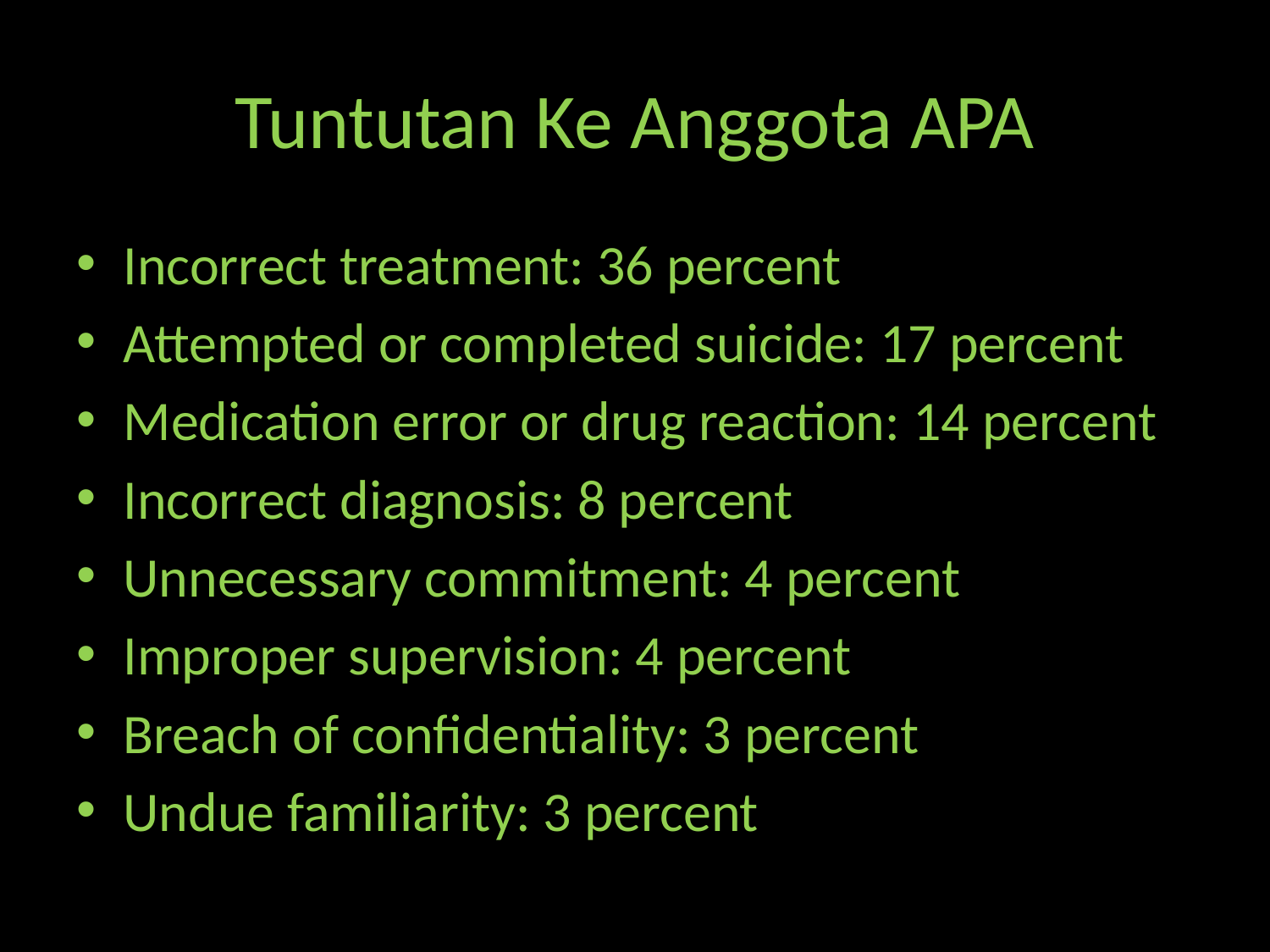

# Tuntutan Ke Anggota APA
Incorrect treatment: 36 percent
Attempted or completed suicide: 17 percent
Medication error or drug reaction: 14 percent
Incorrect diagnosis: 8 percent
Unnecessary commitment: 4 percent
Improper supervision: 4 percent
Breach of confidentiality: 3 percent
Undue familiarity: 3 percent